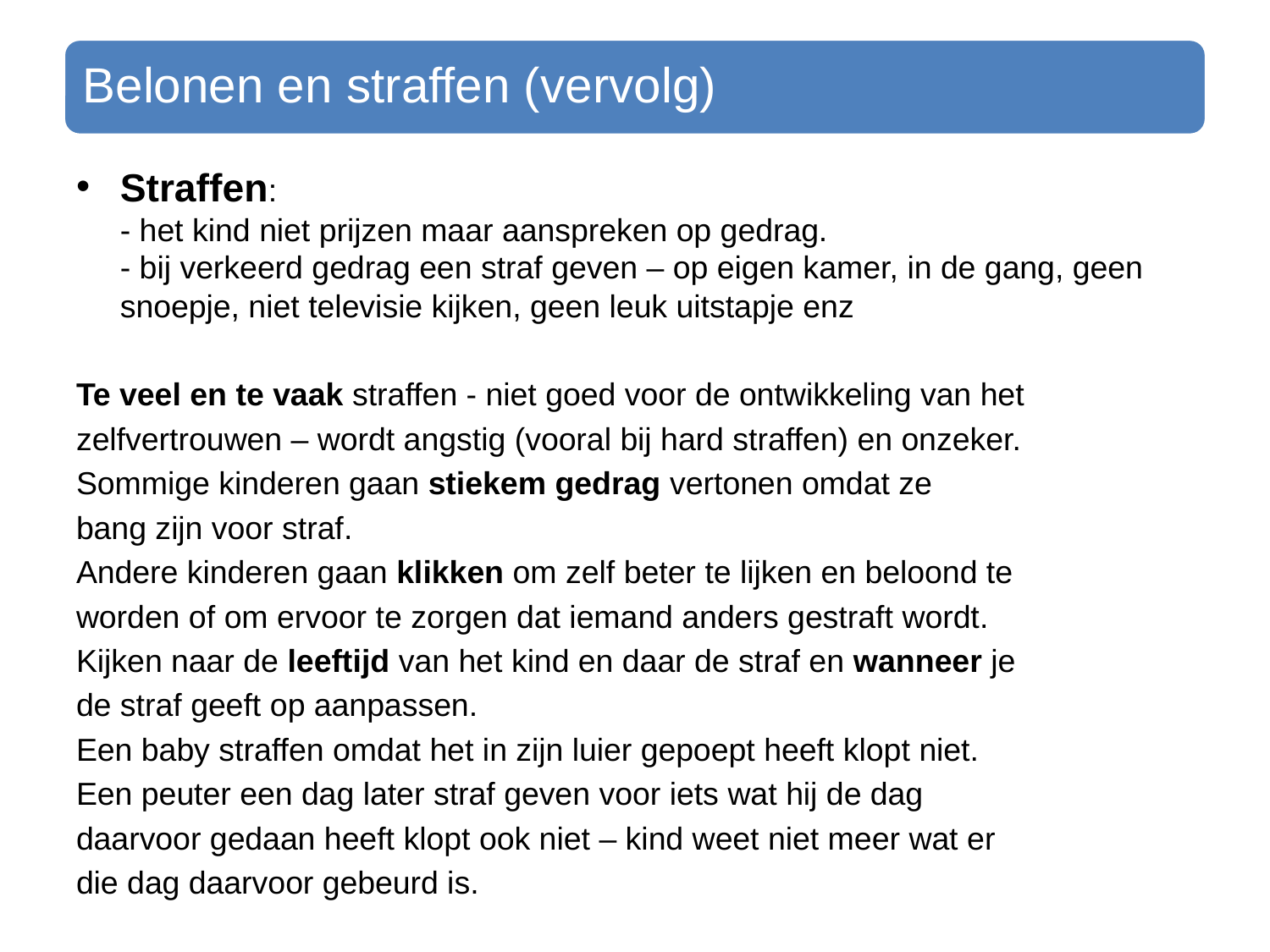

Belonen en straffen (vervolg)
Straffen:
- het kind niet prijzen maar aanspreken op gedrag.
- bij verkeerd gedrag een straf geven – op eigen kamer, in de gang, geen snoepje, niet televisie kijken, geen leuk uitstapje enz

Te veel en te vaak straffen - niet goed voor de ontwikkeling van het
zelfvertrouwen – wordt angstig (vooral bij hard straffen) en onzeker.
Sommige kinderen gaan stiekem gedrag vertonen omdat ze
bang zijn voor straf.
Andere kinderen gaan klikken om zelf beter te lijken en beloond te
worden of om ervoor te zorgen dat iemand anders gestraft wordt.
Kijken naar de leeftijd van het kind en daar de straf en wanneer je
de straf geeft op aanpassen.
Een baby straffen omdat het in zijn luier gepoept heeft klopt niet.
Een peuter een dag later straf geven voor iets wat hij de dag
daarvoor gedaan heeft klopt ook niet – kind weet niet meer wat er
die dag daarvoor gebeurd is.